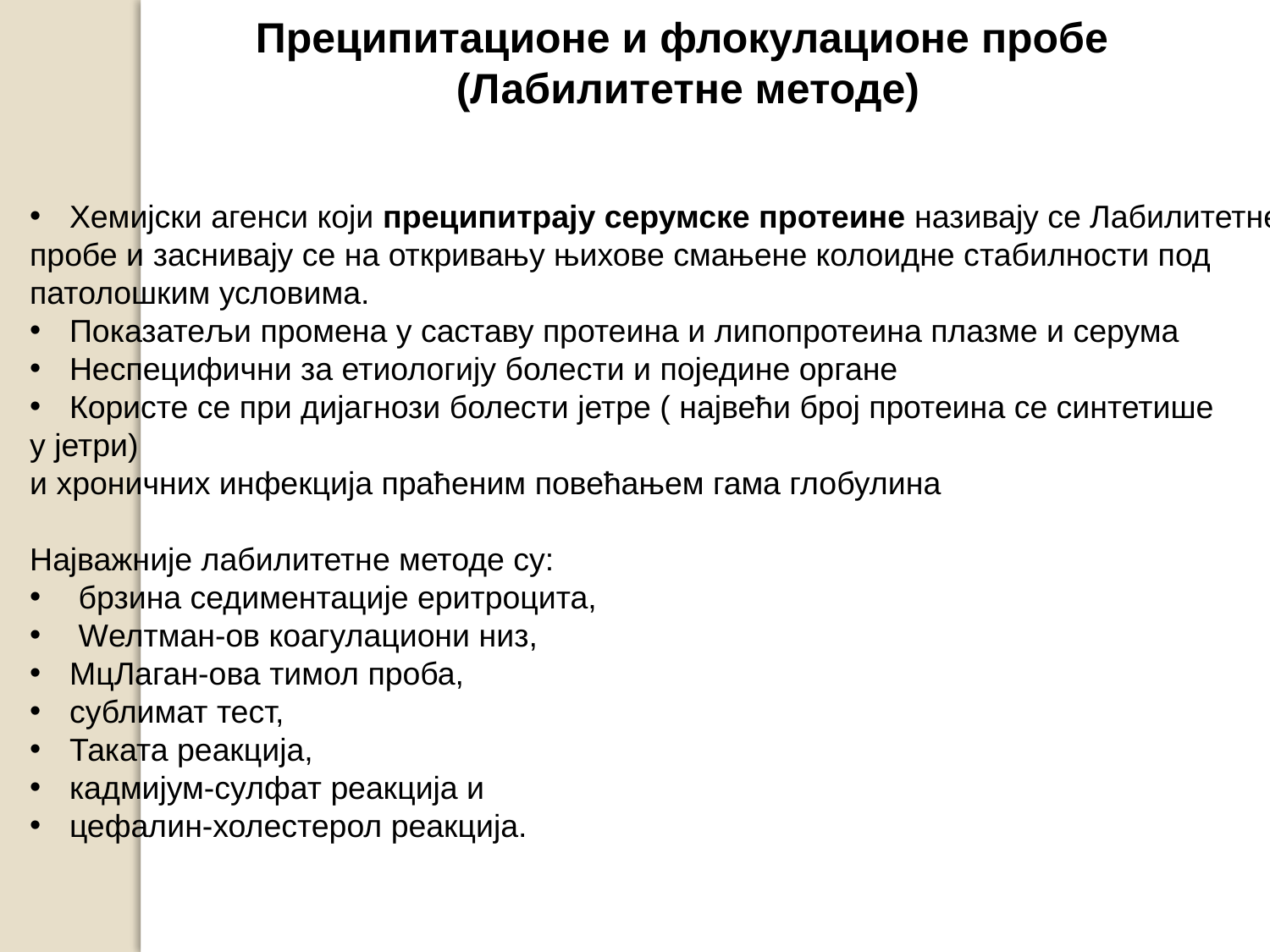

Преципитационе и флокулационе пробе
(Лабилитетне методе)
Хемијски агенси који преципитрају серумске протеине називају се Лабилитетне
пробе и заснивају се на откривању њихове смањене колоидне стабилности под
патолошким условима.
Показатељи промена у саставу протеина и липопротеина плазме и серума
Неспецифични за етиологију болести и поједине органе
Користе се при дијагнози болести јетре ( највећи број протеина се синтетише
у јетри)
и хроничних инфекција праћеним повећањем гама глобулина

Најважније лабилитетне методе су:
 брзина седиментације еритроцита,
 Wелтман-ов коагулациони низ,
МцЛаган-ова тимол проба,
сублимат тест,
Таката реакција,
кадмијум-сулфат реакција и
цефалин-холестерол реакција.